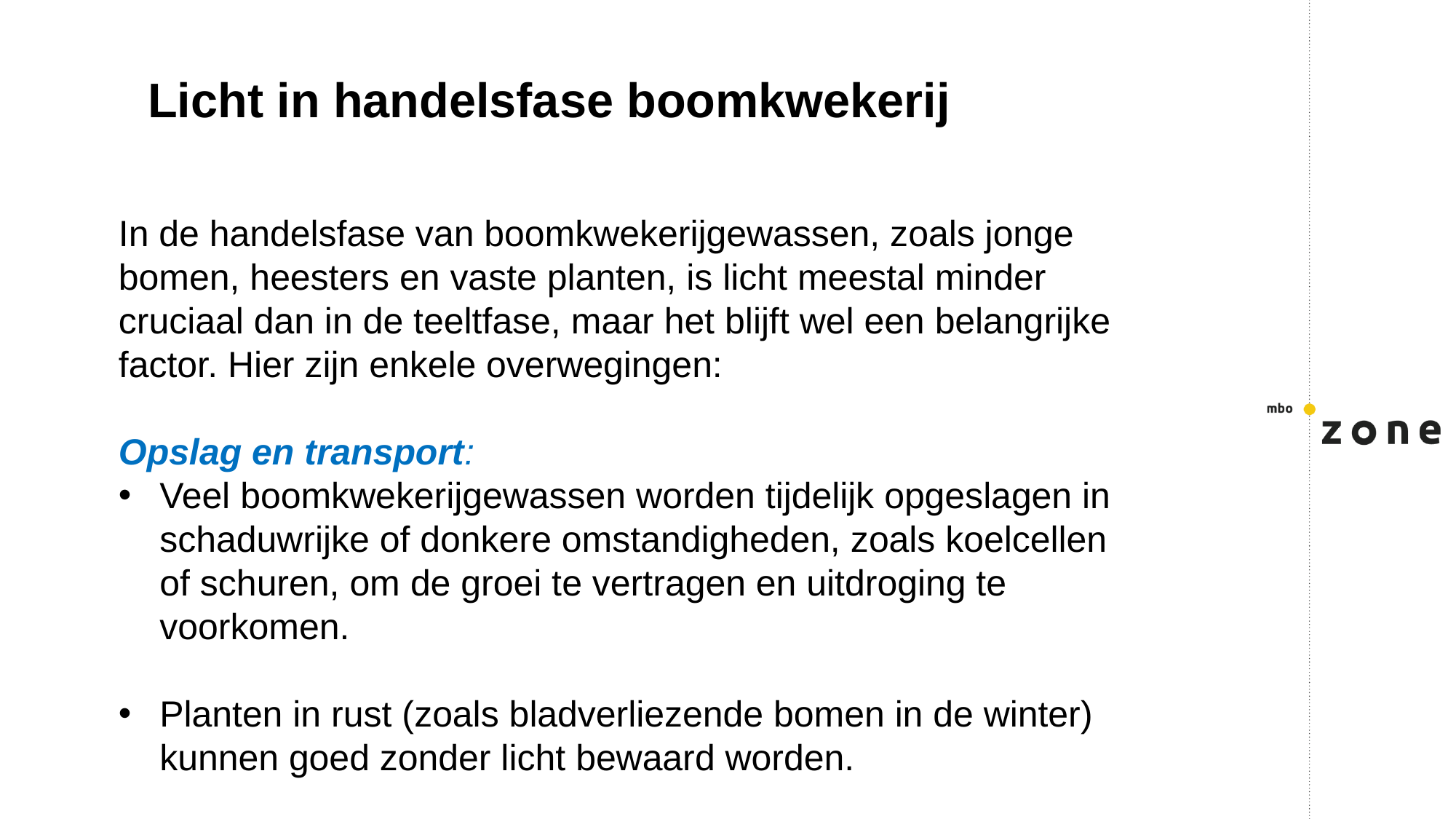

Licht in handelsfase boomkwekerij
In de handelsfase van boomkwekerijgewassen, zoals jonge bomen, heesters en vaste planten, is licht meestal minder cruciaal dan in de teeltfase, maar het blijft wel een belangrijke factor. Hier zijn enkele overwegingen:

Opslag en transport:
Veel boomkwekerijgewassen worden tijdelijk opgeslagen in schaduwrijke of donkere omstandigheden, zoals koelcellen of schuren, om de groei te vertragen en uitdroging te voorkomen.

Planten in rust (zoals bladverliezende bomen in de winter) kunnen goed zonder licht bewaard worden.